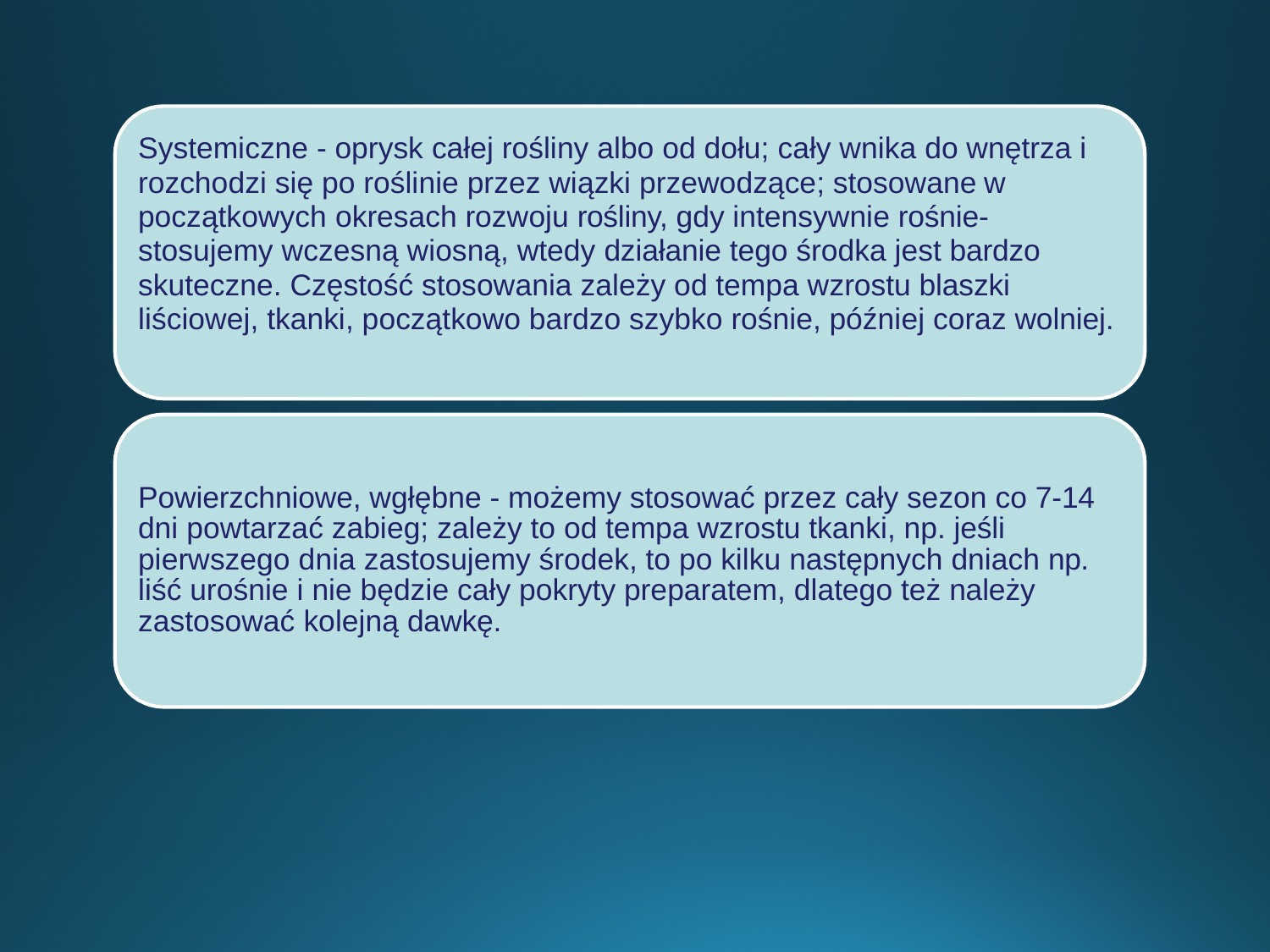

Systemiczne - oprysk całej rośliny albo od dołu; cały wnika do wnętrza i rozchodzi się po roślinie przez wiązki przewodzące; stosowane w początkowych okresach rozwoju rośliny, gdy intensywnie rośnie- stosujemy wczesną wiosną, wtedy działanie tego środka jest bardzo skuteczne. Częstość stosowania zależy od tempa wzrostu blaszki liściowej, tkanki, początkowo bardzo szybko rośnie, później coraz wolniej.

Powierzchniowe, wgłębne - możemy stosować przez cały sezon co 7-14 dni powtarzać zabieg; zależy to od tempa wzrostu tkanki, np. jeśli pierwszego dnia zastosujemy środek, to po kilku następnych dniach np. liść urośnie i nie będzie cały pokryty preparatem, dlatego też należy zastosować kolejną dawkę.